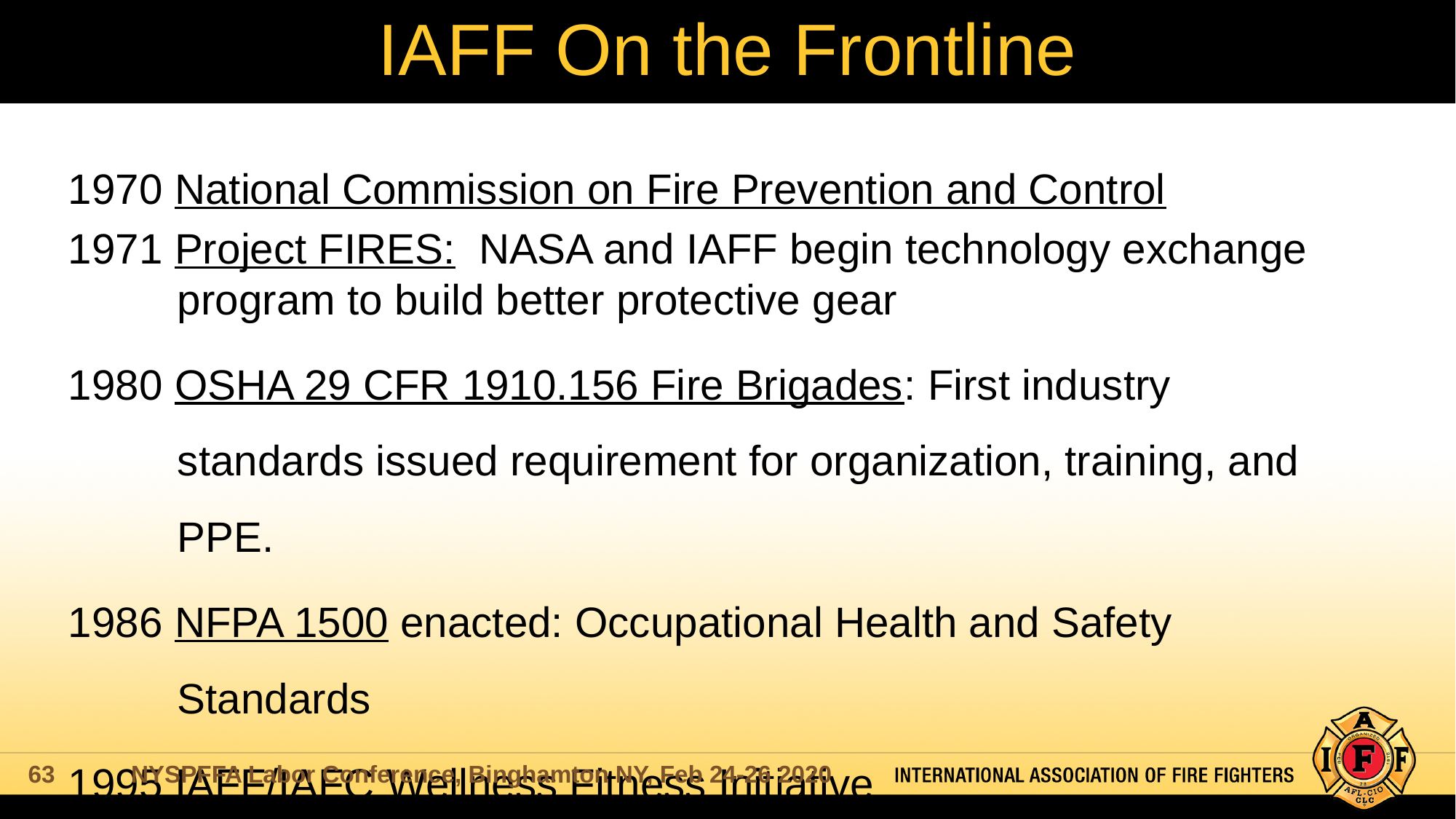

# IAFF On the Frontline
1970 National Commission on Fire Prevention and Control
1971 Project FIRES:  NASA and IAFF begin technology exchange program to build better protective gear
1980 OSHA 29 CFR 1910.156 Fire Brigades: First industry   standards issued requirement for organization, training, and PPE.
1986 NFPA 1500 enacted: Occupational Health and Safety Standards
1995 IAFF/IAFC Wellness Fitness Initiative
2002 Project HEROES: more effective bunker protection

NYSPFFA Labor Conference, Binghamton NY, Feb 24-26 2020